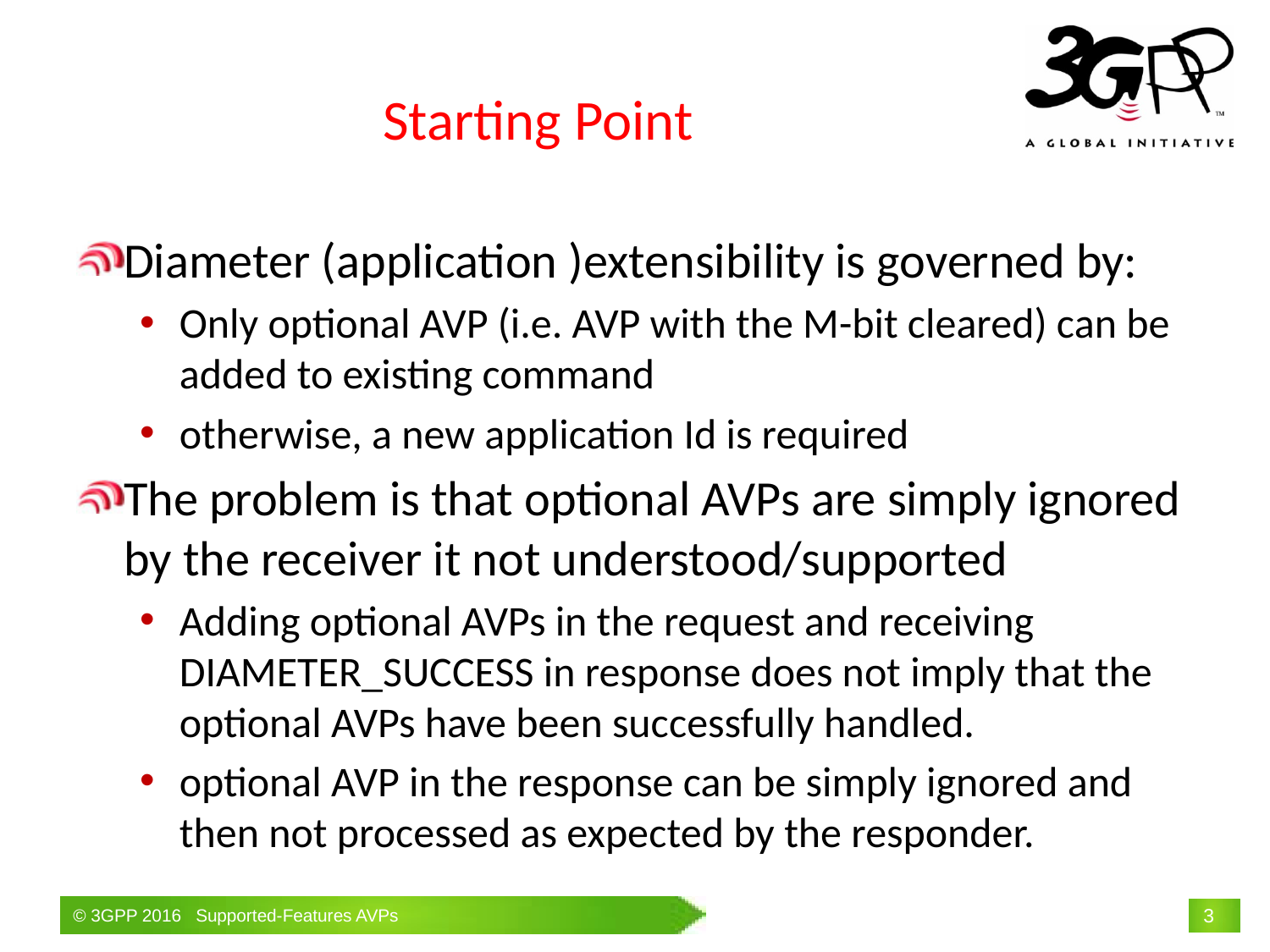

# Starting Point
Diameter (application )extensibility is governed by:
Only optional AVP (i.e. AVP with the M-bit cleared) can be added to existing command
otherwise, a new application Id is required
The problem is that optional AVPs are simply ignored by the receiver it not understood/supported
Adding optional AVPs in the request and receiving DIAMETER_SUCCESS in response does not imply that the optional AVPs have been successfully handled.
optional AVP in the response can be simply ignored and then not processed as expected by the responder.